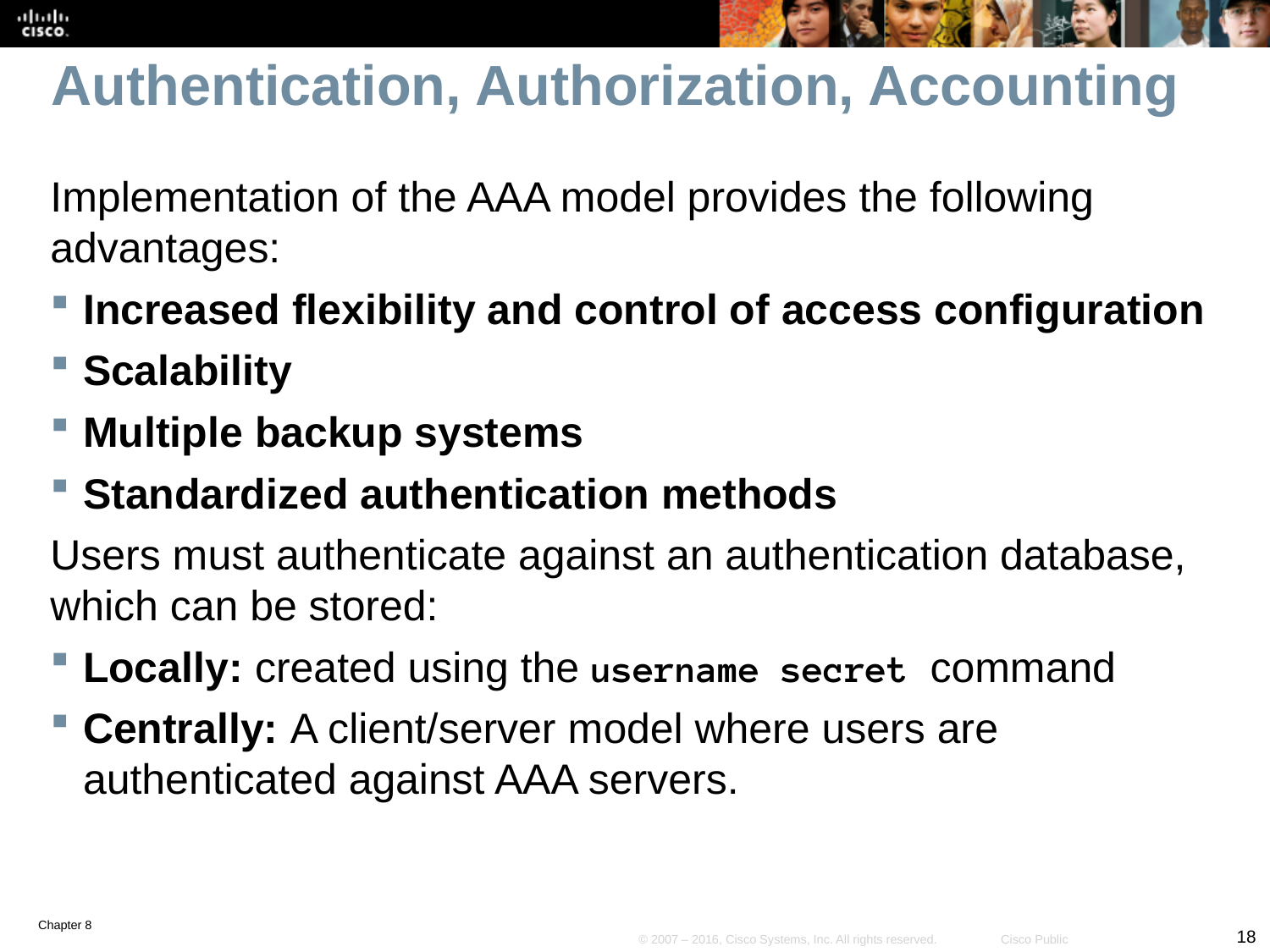

# Authentication, Authorization, Accounting
Implementation of the AAA model provides the following advantages:
Increased flexibility and control of access configuration
Scalability
Multiple backup systems
Standardized authentication methods
Users must authenticate against an authentication database, which can be stored:
Locally: created using the username secret command
Centrally: A client/server model where users are authenticated against AAA servers.